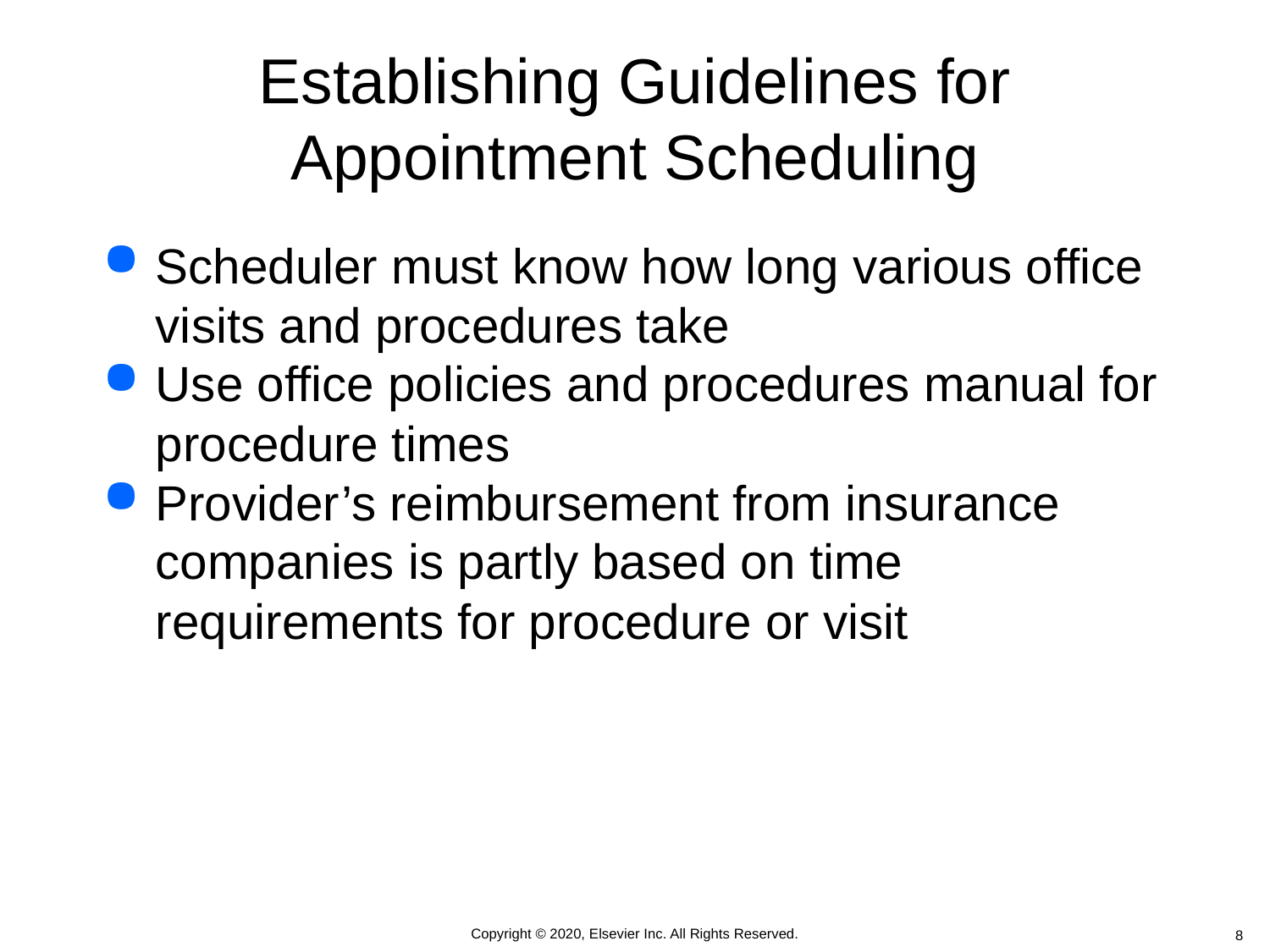

# Establishing Guidelines for Appointment Scheduling
Scheduler must know how long various office visits and procedures take
Use office policies and procedures manual for procedure times
Provider’s reimbursement from insurance companies is partly based on time requirements for procedure or visit
 8